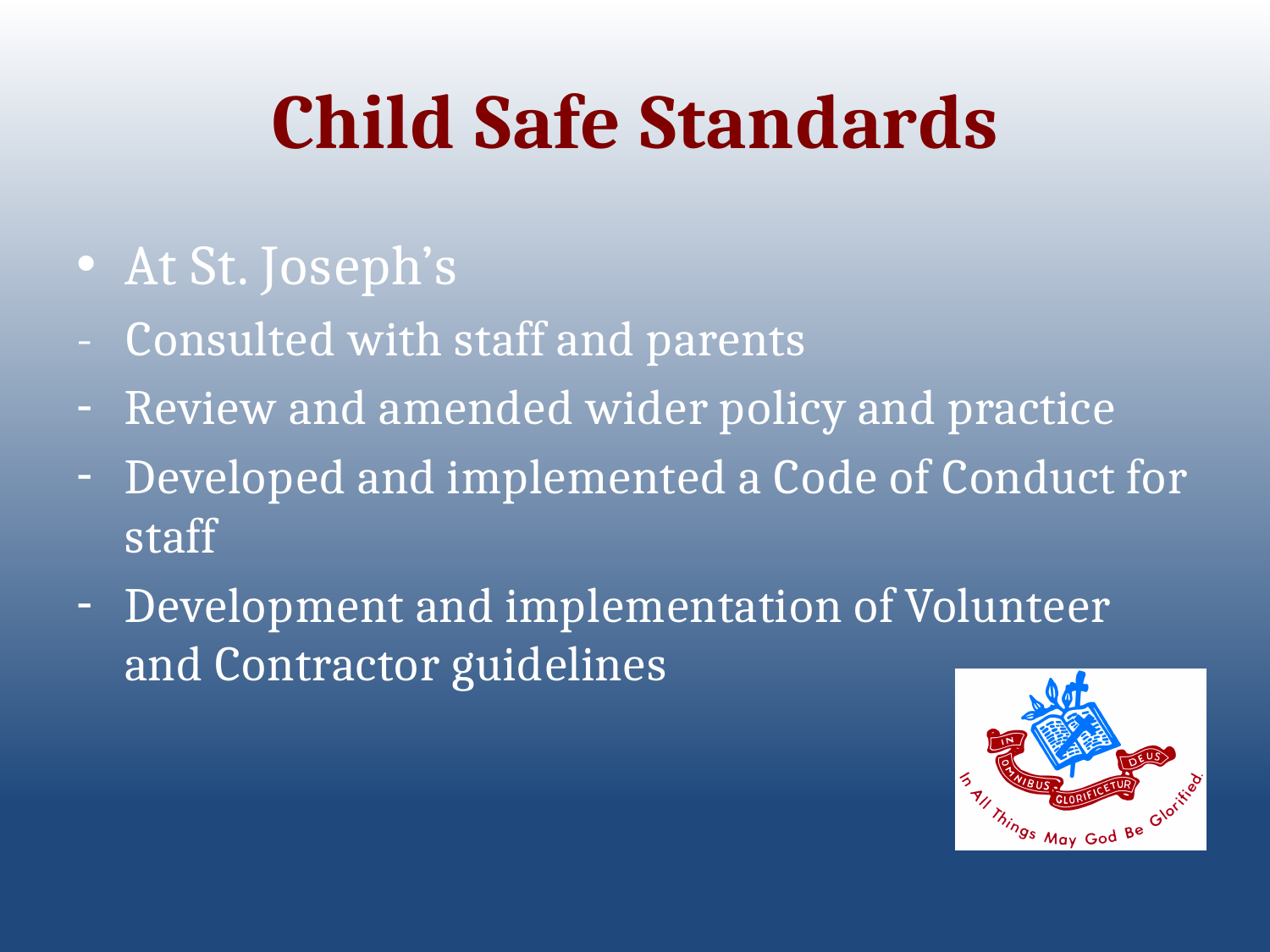

# Child Safe Standards
At St. Joseph’s
-   Consulted with staff and parents
Review and amended wider policy and practice
Developed and implemented a Code of Conduct for staff
Development and implementation of Volunteer and Contractor guidelines